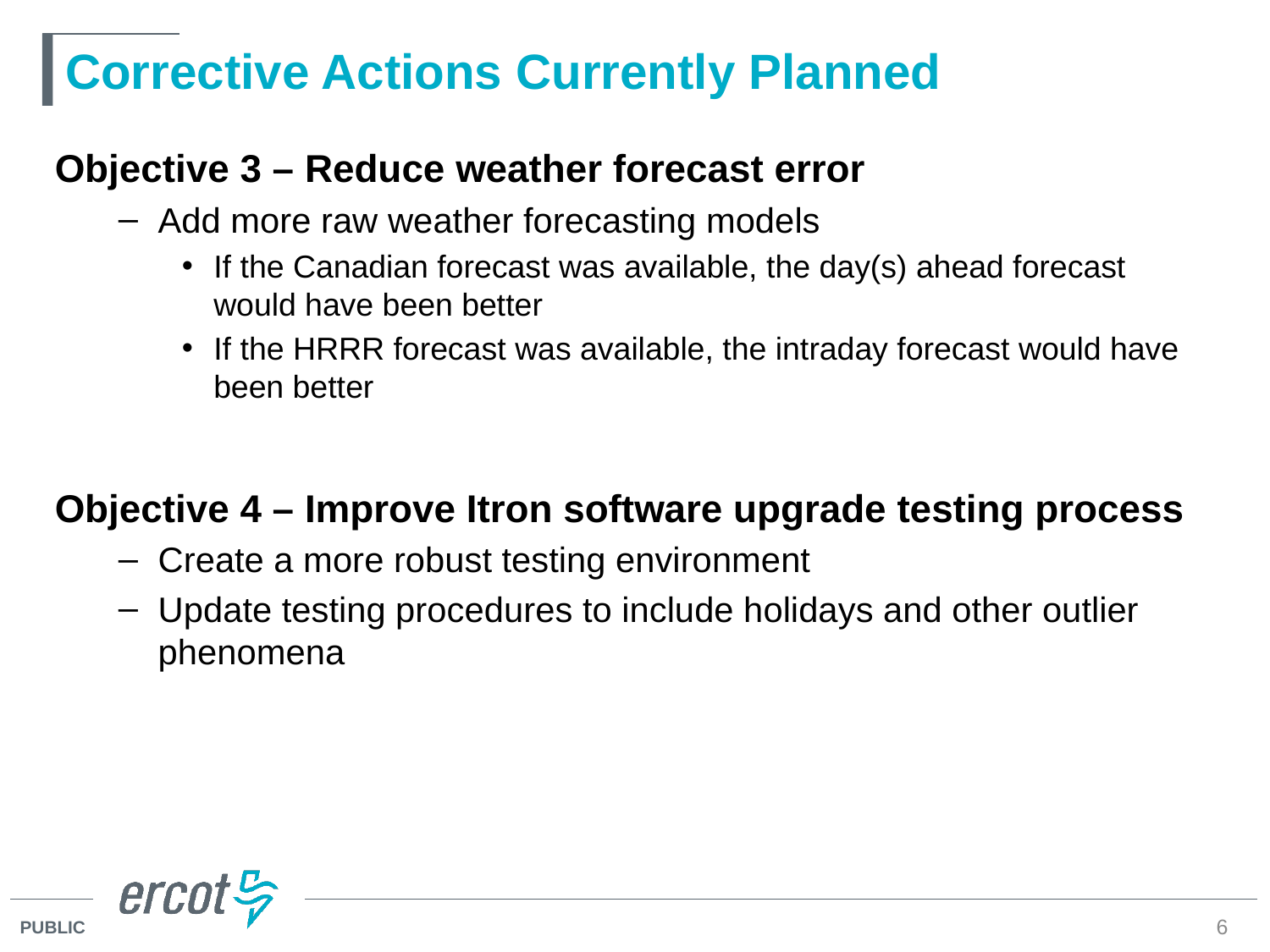

# Corrective Actions Currently Planned
Objective 3 – Reduce weather forecast error
Add more raw weather forecasting models
If the Canadian forecast was available, the day(s) ahead forecast would have been better
If the HRRR forecast was available, the intraday forecast would have been better

Objective 4 – Improve Itron software upgrade testing process
Create a more robust testing environment
Update testing procedures to include holidays and other outlier phenomena

6